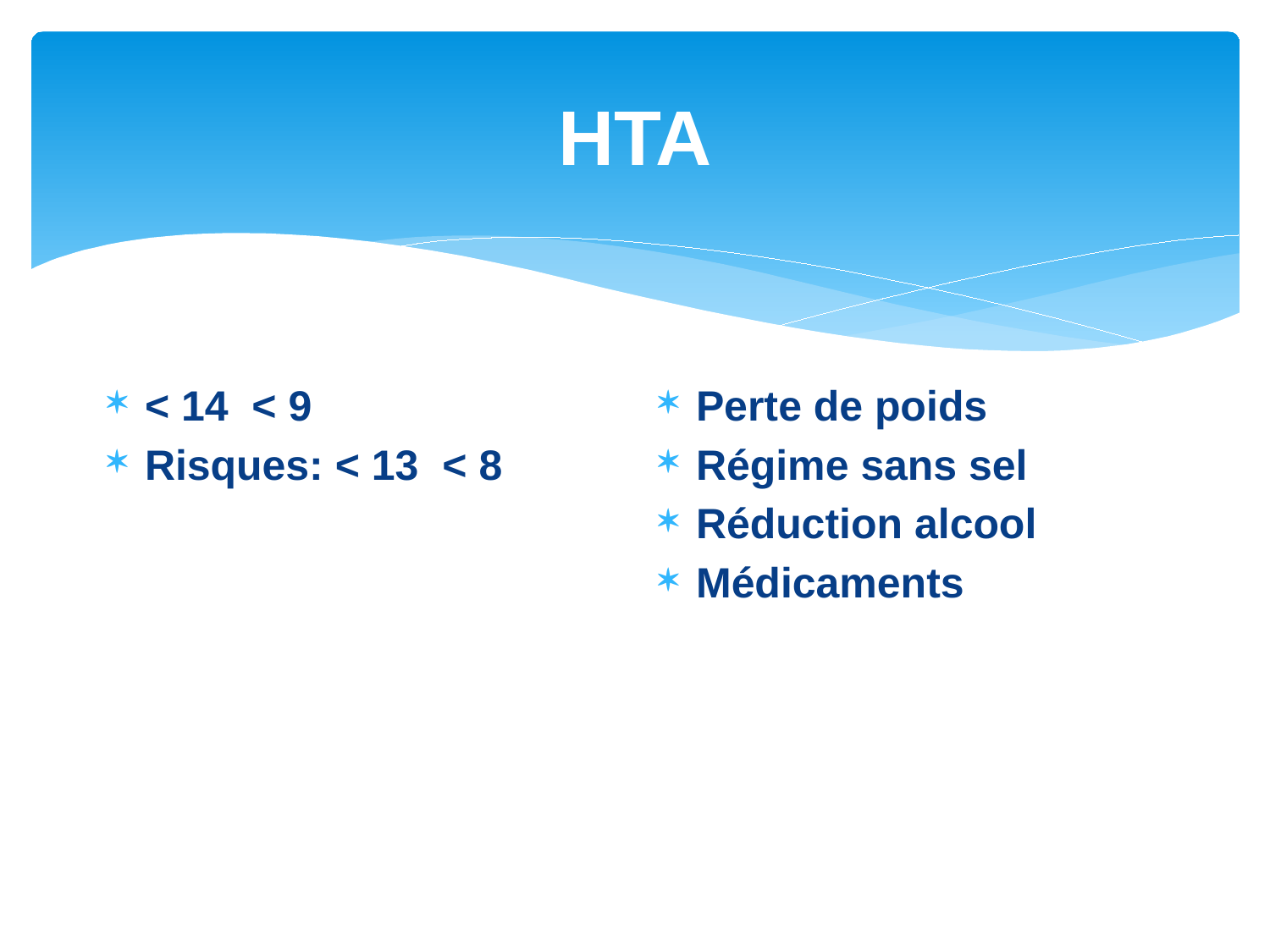

# HTA
< 14  < 9
Risques: < 13  < 8
Perte de poids
Régime sans sel
Réduction alcool
Médicaments